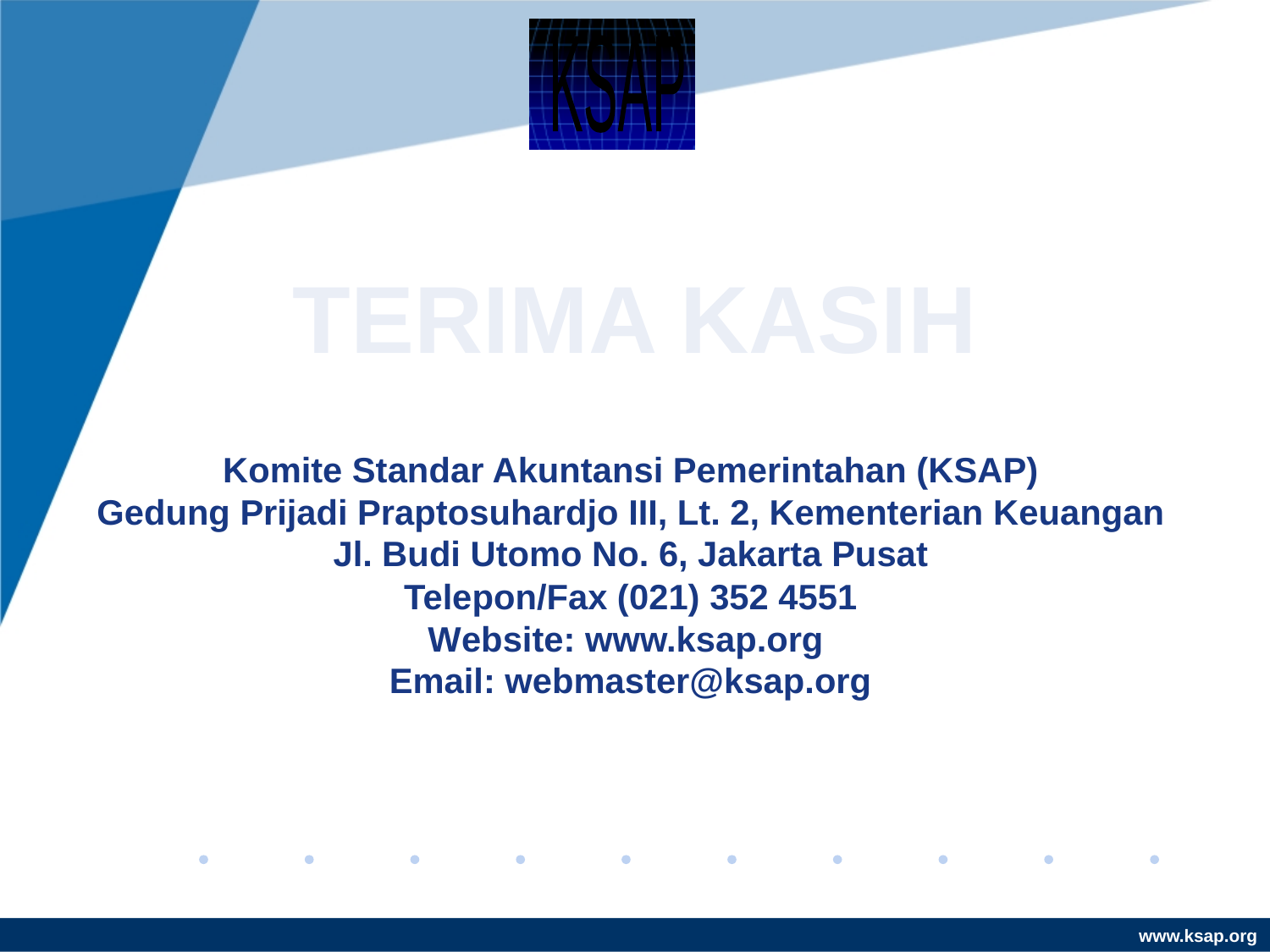

TERIMA KASIH
Komite Standar Akuntansi Pemerintahan (KSAP)
Gedung Prijadi Praptosuhardjo III, Lt. 2, Kementerian Keuangan
Jl. Budi Utomo No. 6, Jakarta Pusat
Telepon/Fax (021) 352 4551
Website: www.ksap.org
Email: webmaster@ksap.org